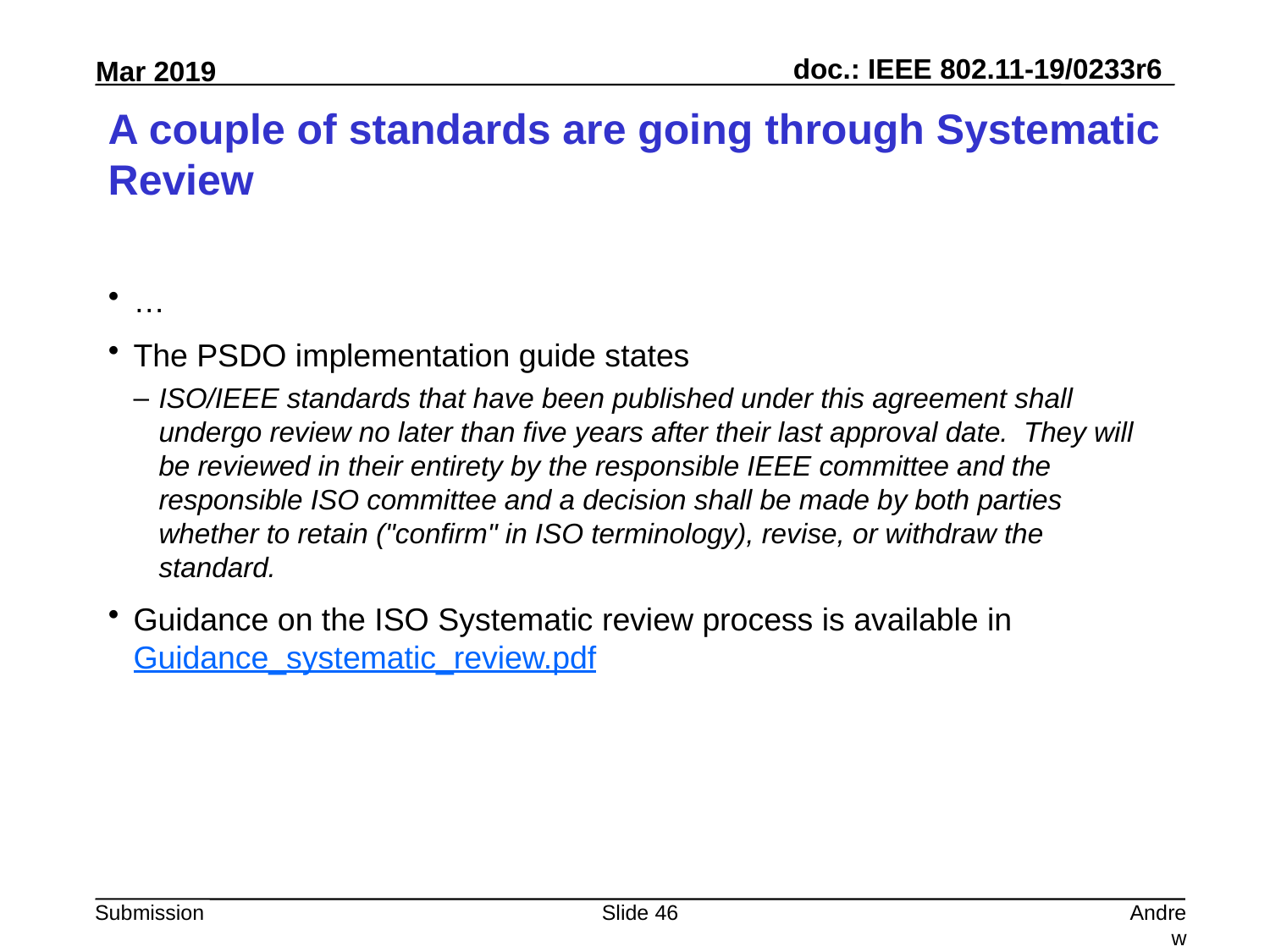

# A couple of standards are going through Systematic Review
…
The PSDO implementation guide states
ISO/IEEE standards that have been published under this agreement shall undergo review no later than five years after their last approval date.  They will be reviewed in their entirety by the responsible IEEE committee and the responsible ISO committee and a decision shall be made by both parties whether to retain ("confirm" in ISO terminology), revise, or withdraw the standard.
Guidance on the ISO Systematic review process is available in Guidance_systematic_review.pdf

Slide 46
Andrew Myles, Cisco